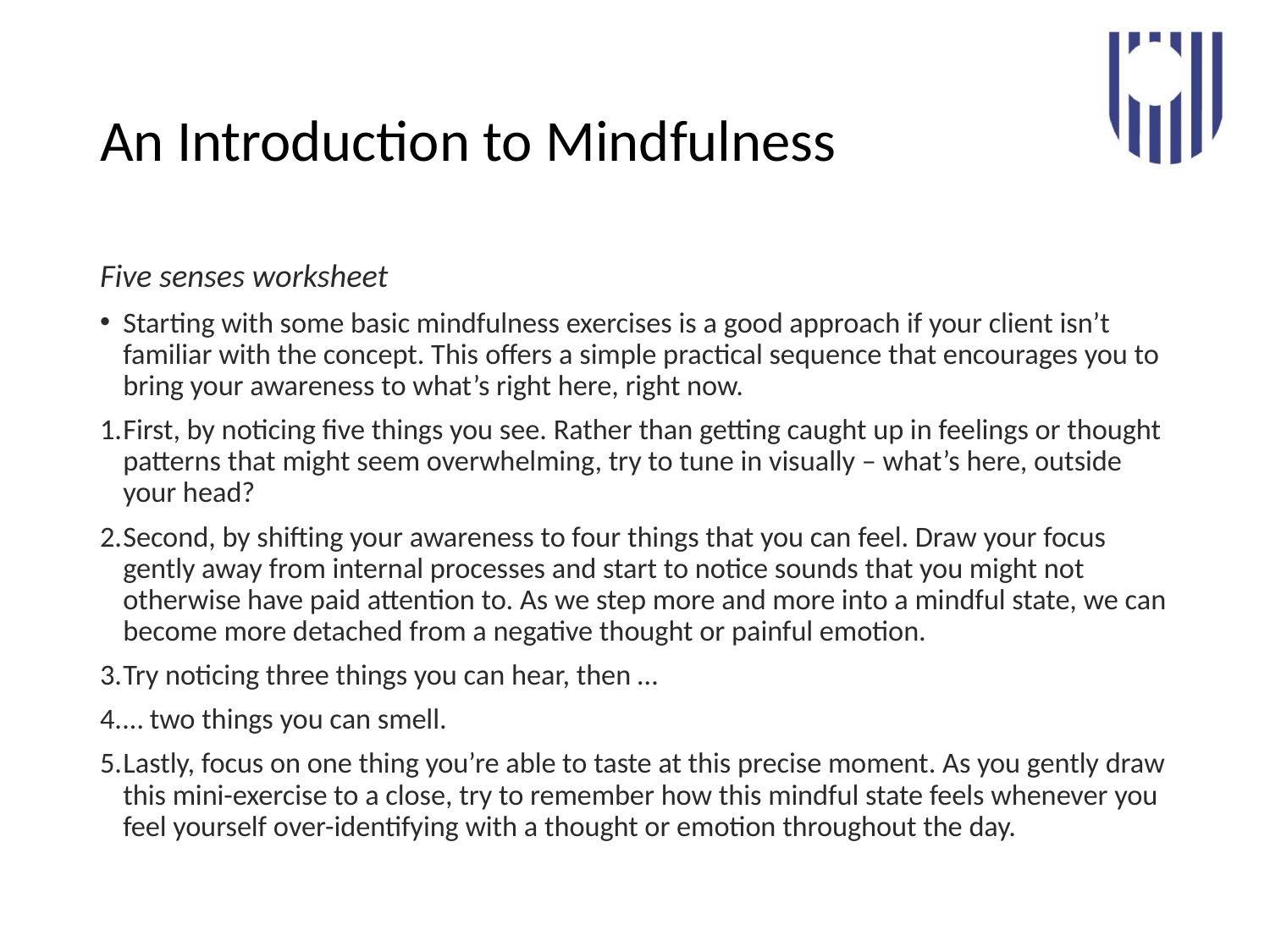

# An Introduction to Mindfulness
Five senses worksheet
Starting with some basic mindfulness exercises is a good approach if your client isn’t familiar with the concept. This offers a simple practical sequence that encourages you to bring your awareness to what’s right here, right now.
First, by noticing five things you see. Rather than getting caught up in feelings or thought patterns that might seem overwhelming, try to tune in visually – what’s here, outside your head?
Second, by shifting your awareness to four things that you can feel. Draw your focus gently away from internal processes and start to notice sounds that you might not otherwise have paid attention to. As we step more and more into a mindful state, we can become more detached from a negative thought or painful emotion.
Try noticing three things you can hear, then …
… two things you can smell.
Lastly, focus on one thing you’re able to taste at this precise moment. As you gently draw this mini-exercise to a close, try to remember how this mindful state feels whenever you feel yourself over-identifying with a thought or emotion throughout the day.